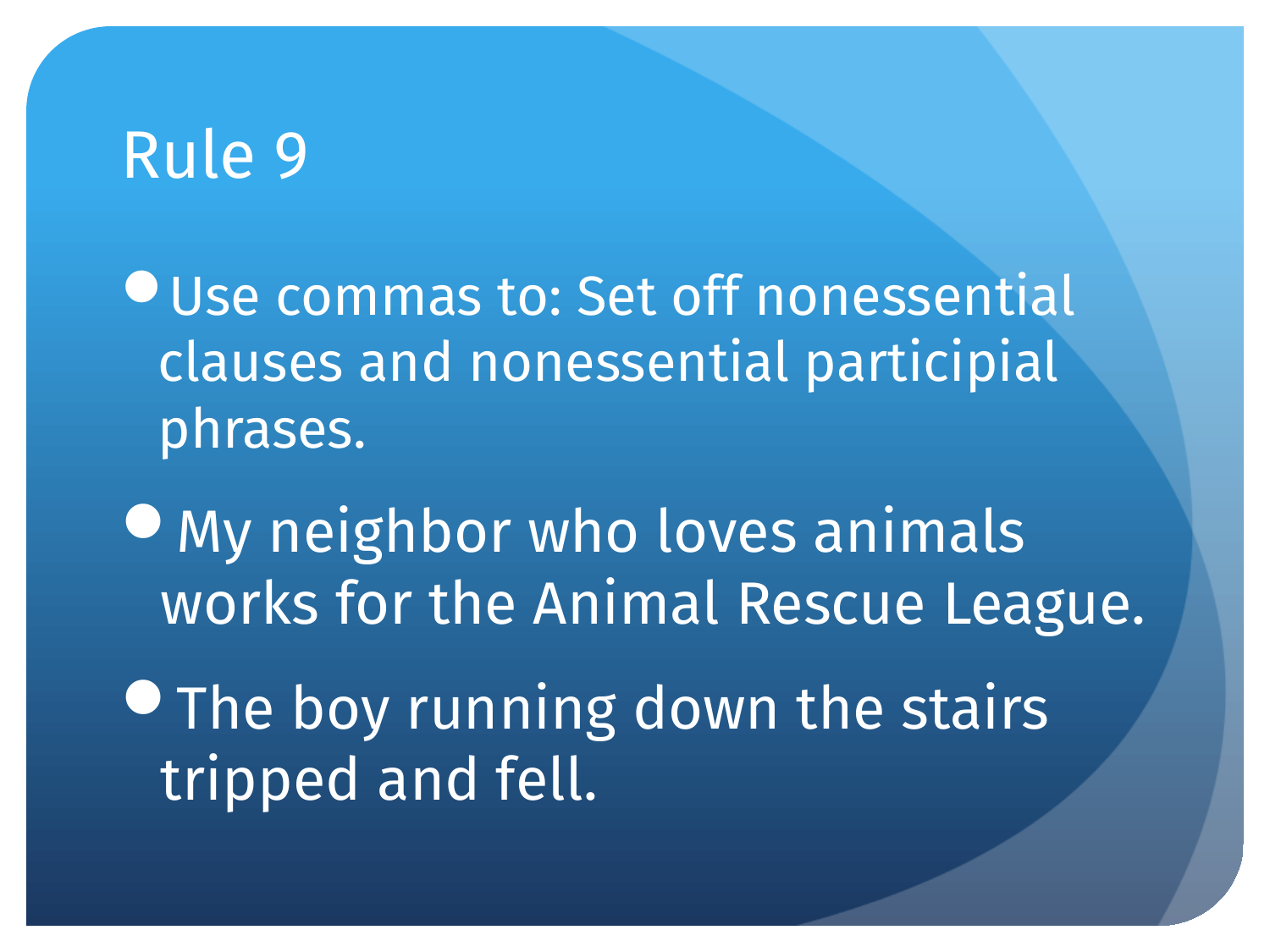

# Rule 9
Use commas to: Set off nonessential clauses and nonessential participial phrases.
My neighbor who loves animals works for the Animal Rescue League.
The boy running down the stairs tripped and fell.